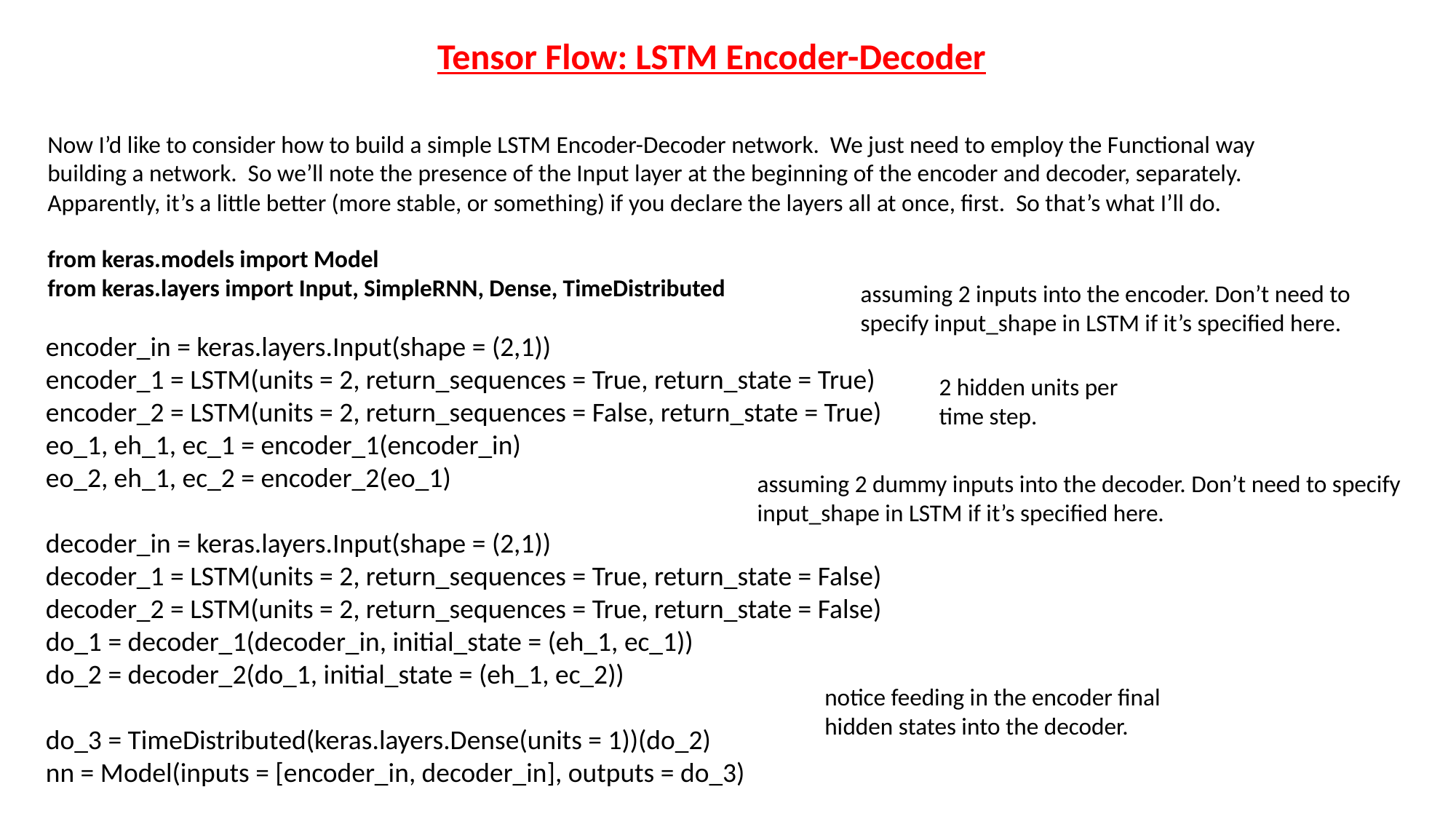

Tensor Flow: LSTM Encoder-Decoder
Now I’d like to consider how to build a simple LSTM Encoder-Decoder network.  We just need to employ the Functional way building a network.  So we’ll note the presence of the Input layer at the beginning of the encoder and decoder, separately.
Apparently, it’s a little better (more stable, or something) if you declare the layers all at once, first.  So that’s what I’ll do.
from keras.models import Model
from keras.layers import Input, SimpleRNN, Dense, TimeDistributed
assuming 2 inputs into the encoder. Don’t need to specify input_shape in LSTM if it’s specified here.
encoder_in = keras.layers.Input(shape = (2,1))
encoder_1 = LSTM(units = 2, return_sequences = True, return_state = True)
encoder_2 = LSTM(units = 2, return_sequences = False, return_state = True)
eo_1, eh_1, ec_1 = encoder_1(encoder_in)
eo_2, eh_1, ec_2 = encoder_2(eo_1)

decoder_in = keras.layers.Input(shape = (2,1))
decoder_1 = LSTM(units = 2, return_sequences = True, return_state = False)
decoder_2 = LSTM(units = 2, return_sequences = True, return_state = False)
do_1 = decoder_1(decoder_in, initial_state = (eh_1, ec_1))
do_2 = decoder_2(do_1, initial_state = (eh_1, ec_2))

do_3 = TimeDistributed(keras.layers.Dense(units = 1))(do_2)
nn = Model(inputs = [encoder_in, decoder_in], outputs = do_3)
2 hidden units per time step.
assuming 2 dummy inputs into the decoder. Don’t need to specify input_shape in LSTM if it’s specified here.
notice feeding in the encoder final hidden states into the decoder.